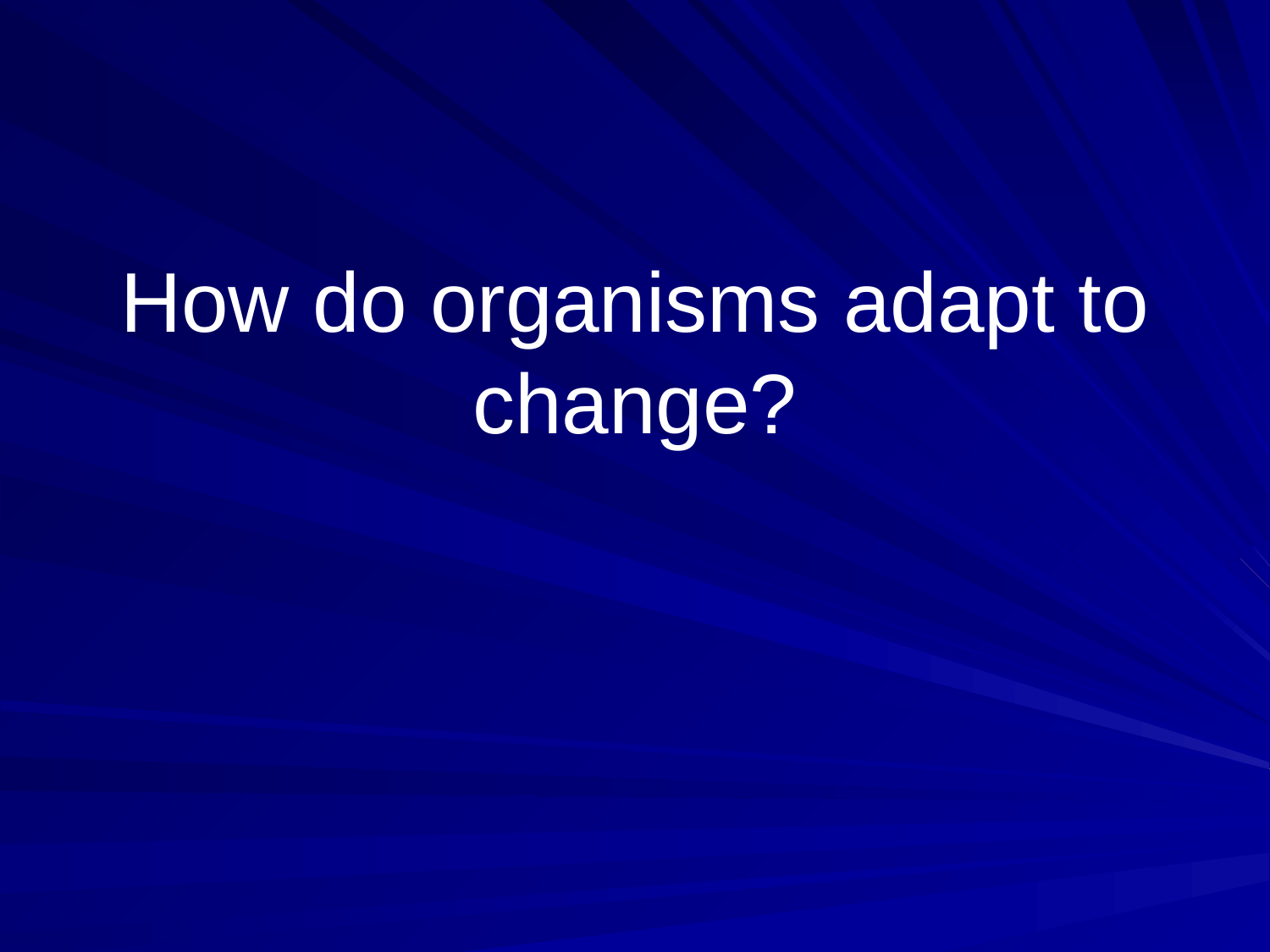

# How do organisms adapt to change?